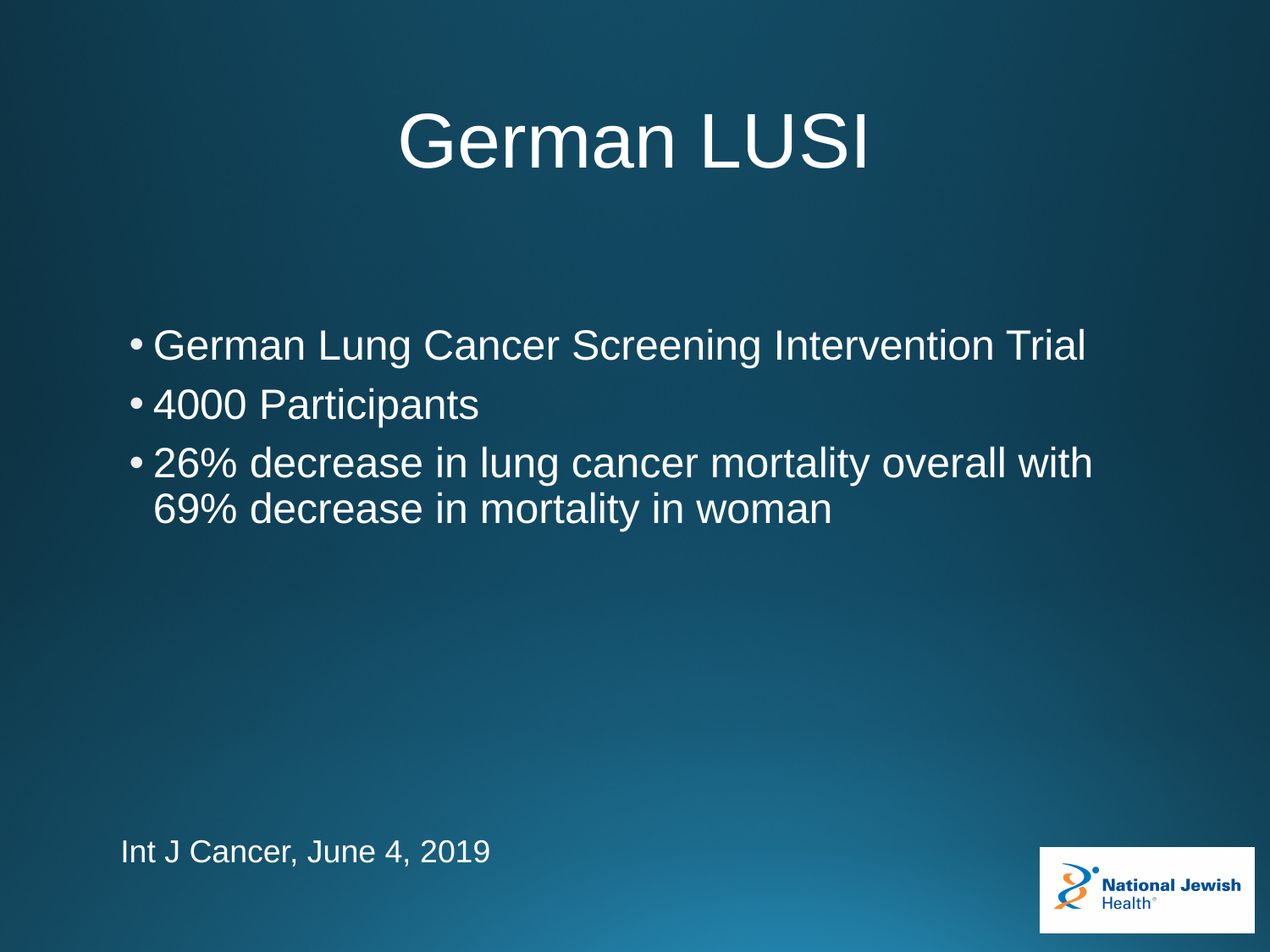

# German LUSI

German Lung Cancer Screening Intervention Trial
4000 Participants
26% decrease in lung cancer mortality overall with 69% decrease in mortality in woman
Int J Cancer, June 4, 2019